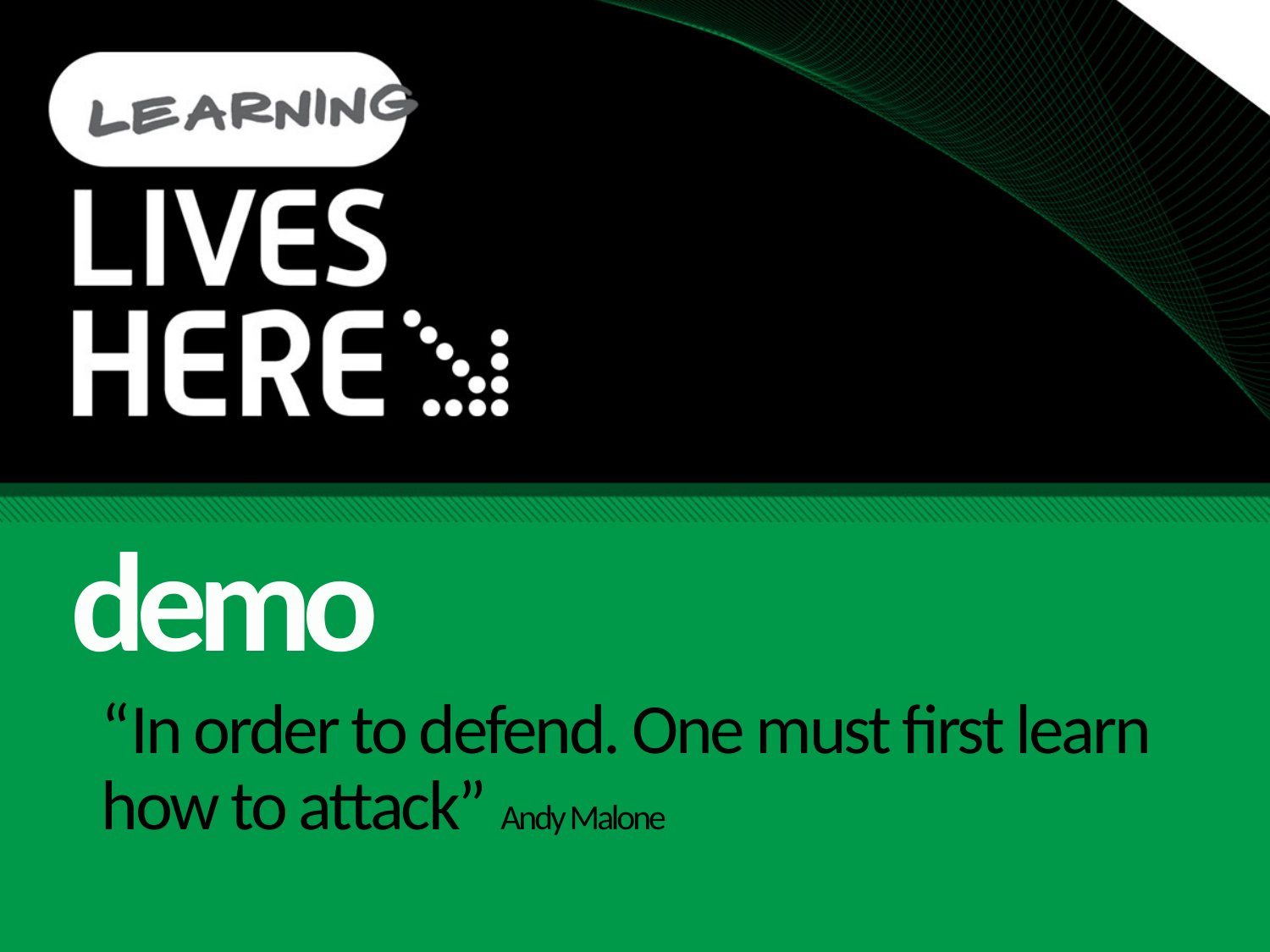

demo
# “In order to defend. One must first learn how to attack” Andy Malone